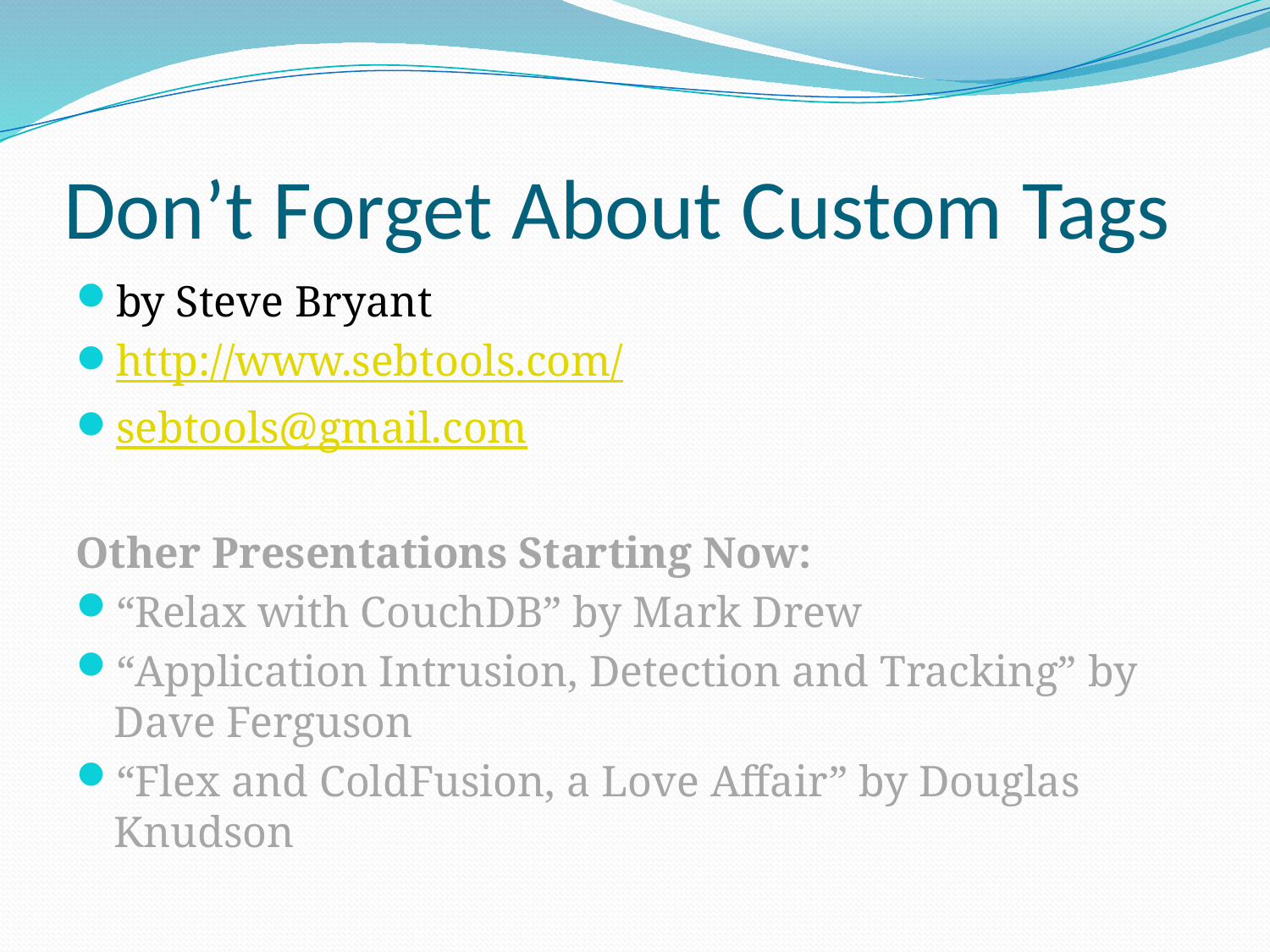

# Don’t Forget About Custom Tags
by Steve Bryant
http://www.sebtools.com/
sebtools@gmail.com

Other Presentations Starting Now:
“Relax with CouchDB” by Mark Drew
“Application Intrusion, Detection and Tracking” by Dave Ferguson
“Flex and ColdFusion, a Love Affair” by Douglas Knudson